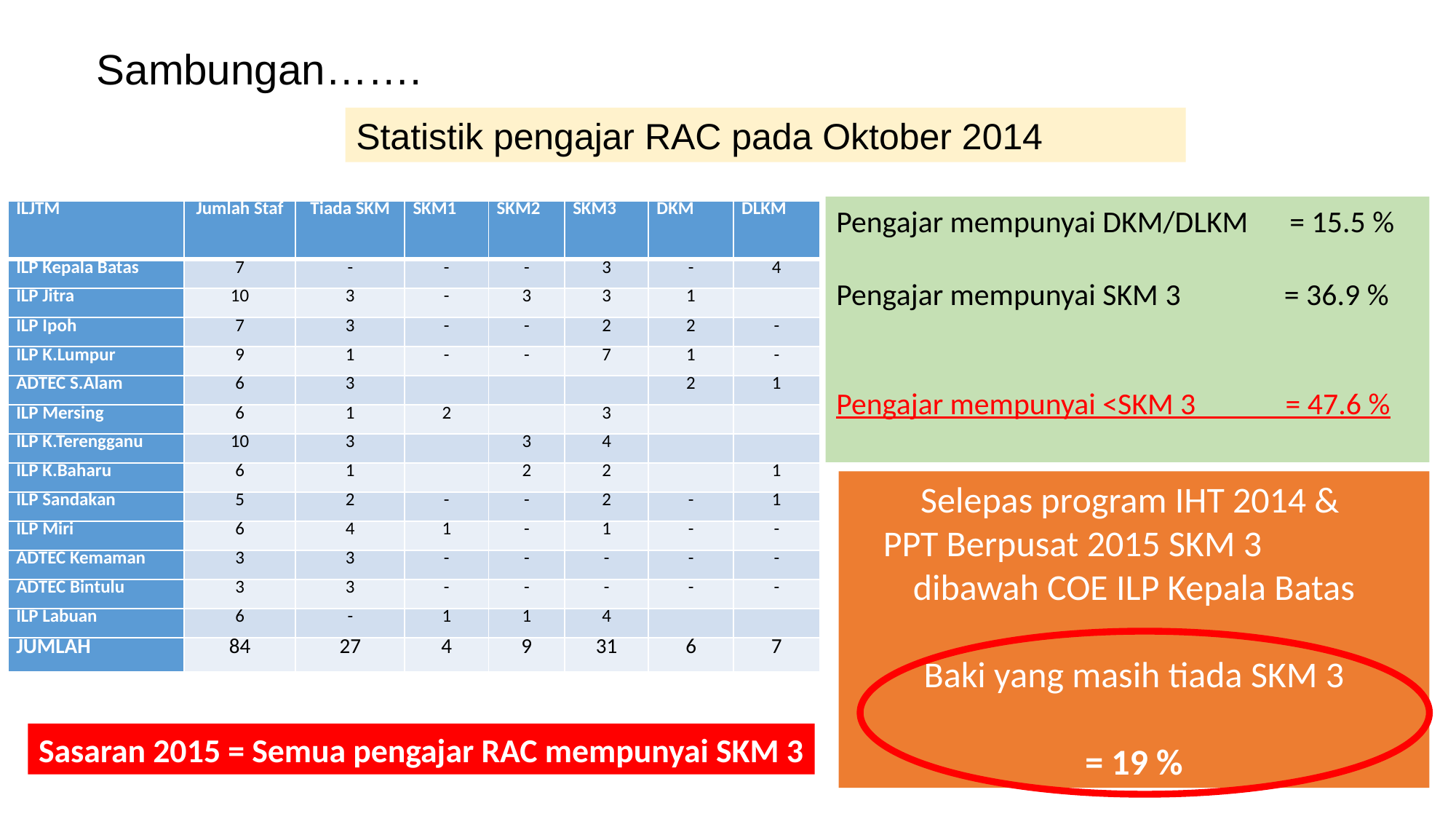

Sambungan…….
Statistik pengajar RAC pada Oktober 2014
Pengajar mempunyai DKM/DLKM      = 15.5 %

Pengajar mempunyai SKM 3               = 36.9 %

Pengajar mempunyai <SKM 3             = 47.6 %

| ILJTM | Jumlah Staf | Tiada SKM | SKM1 | SKM2 | SKM3 | DKM | DLKM |
| --- | --- | --- | --- | --- | --- | --- | --- |
| ILP Kepala Batas | 7 | - | - | - | 3 | - | 4 |
| ILP Jitra | 10 | 3 | - | 3 | 3 | 1 |  |
| ILP Ipoh | 7 | 3 | - | - | 2 | 2 | - |
| ILP K.Lumpur | 9 | 1 | - | - | 7 | 1 | - |
| ADTEC S.Alam | 6 | 3 |  |  |  | 2 | 1 |
| ILP Mersing | 6 | 1 | 2 |  | 3 |  |  |
| ILP K.Terengganu | 10 | 3 |  | 3 | 4 |  |  |
| ILP K.Baharu | 6 | 1 |  | 2 | 2 |  | 1 |
| ILP Sandakan | 5 | 2 | - | - | 2 | - | 1 |
| ILP Miri | 6 | 4 | 1 | - | 1 | - | - |
| ADTEC Kemaman | 3 | 3 | - | - | - | - | - |
| ADTEC Bintulu | 3 | 3 | - | - | - | - | - |
| ILP Labuan | 6 | - | 1 | 1 | 4 |  |  |
| JUMLAH | 84 | 27 | 4 | 9 | 31 | 6 | 7 |
Selepas program IHT 2014 &
PPT Berpusat 2015 SKM 3                dibawah COE ILP Kepala Batas

Baki yang masih tiada SKM 3

= 19 %

Sasaran 2015 = Semua pengajar RAC mempunyai SKM 3